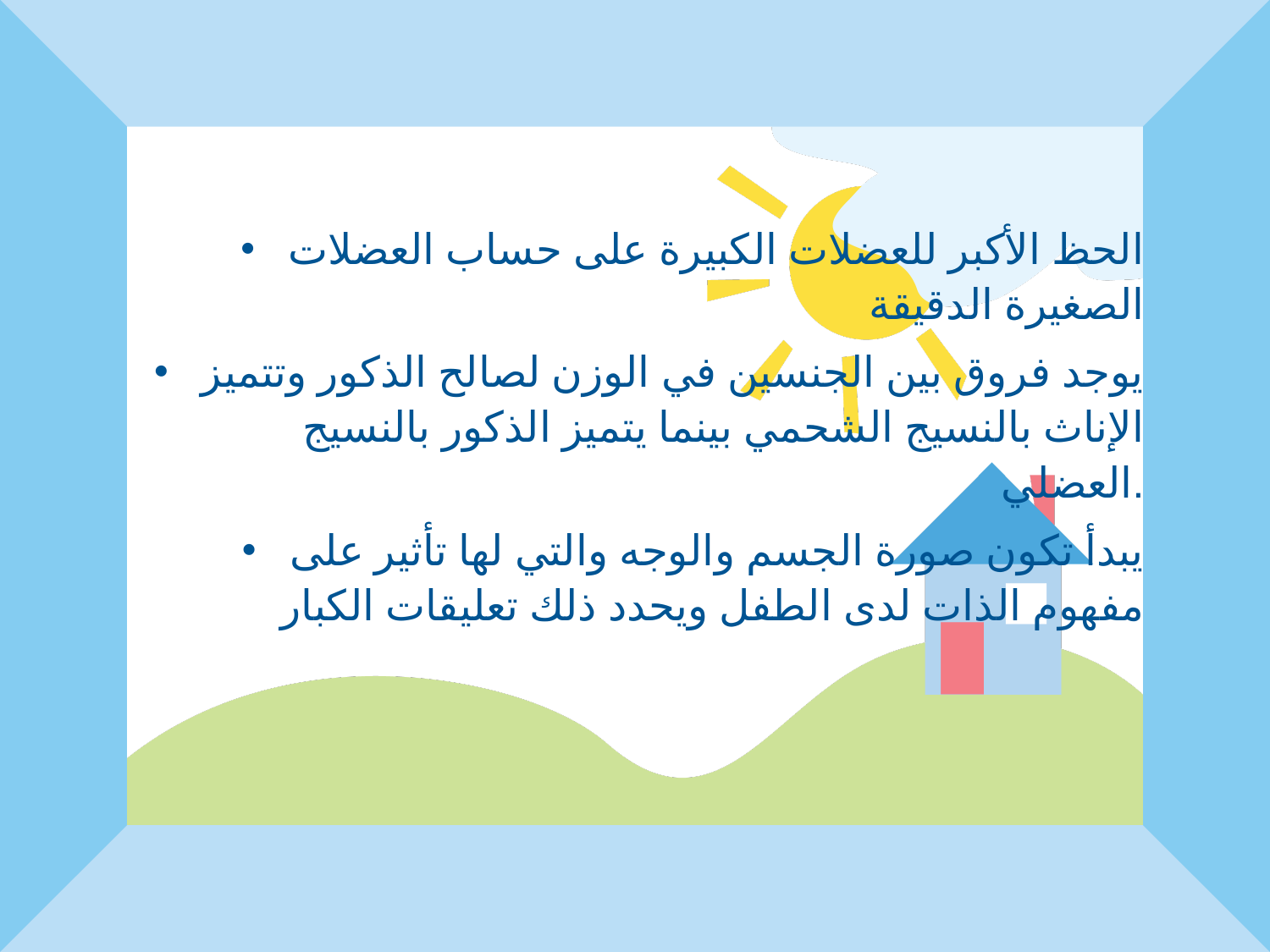

الحظ الأكبر للعضلات الكبيرة على حساب العضلات الصغيرة الدقيقة
يوجد فروق بين الجنسين في الوزن لصالح الذكور وتتميز الإناث بالنسيج الشحمي بينما يتميز الذكور بالنسيج العضلي.
يبدأ تكون صورة الجسم والوجه والتي لها تأثير على مفهوم الذات لدى الطفل ويحدد ذلك تعليقات الكبار